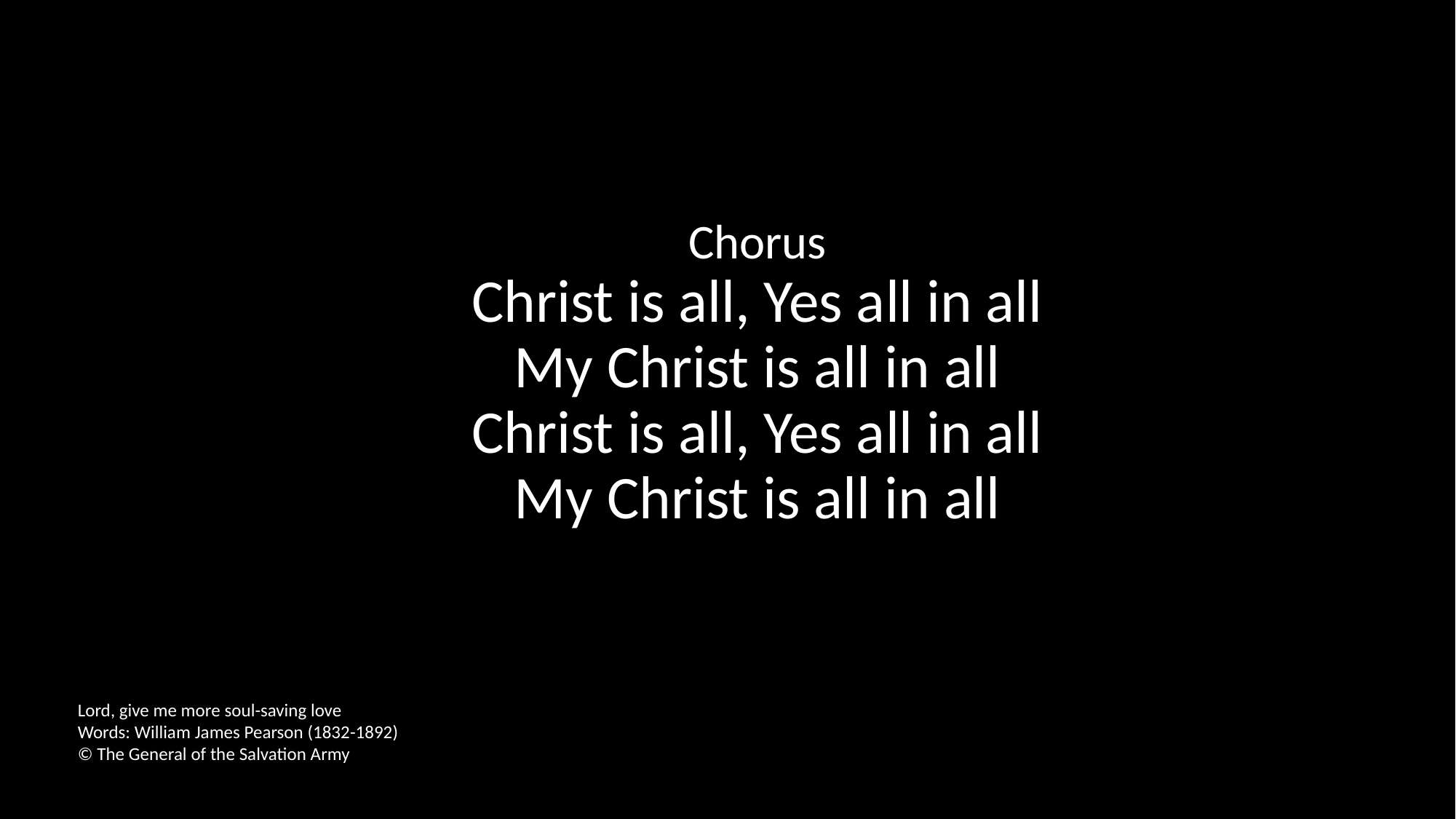

Chorus
Christ is all, Yes all in all
My Christ is all in all
Christ is all, Yes all in all
My Christ is all in all
Lord, give me more soul-saving love
Words: William James Pearson (1832-1892)
© The General of the Salvation Army